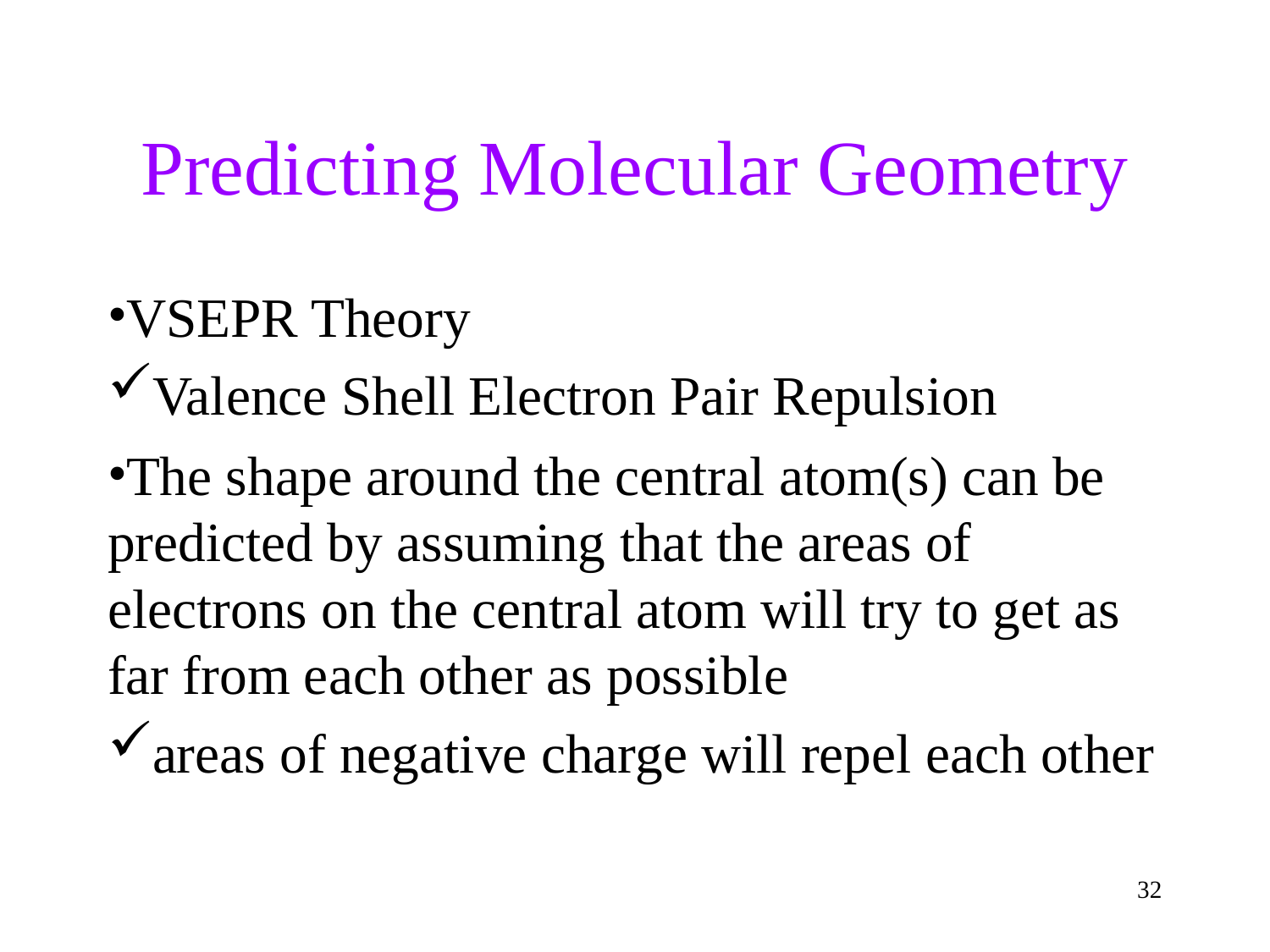

Predicting Molecular Geometry
VSEPR Theory
Valence Shell Electron Pair Repulsion
The shape around the central atom(s) can be predicted by assuming that the areas of electrons on the central atom will try to get as far from each other as possible
areas of negative charge will repel each other
32